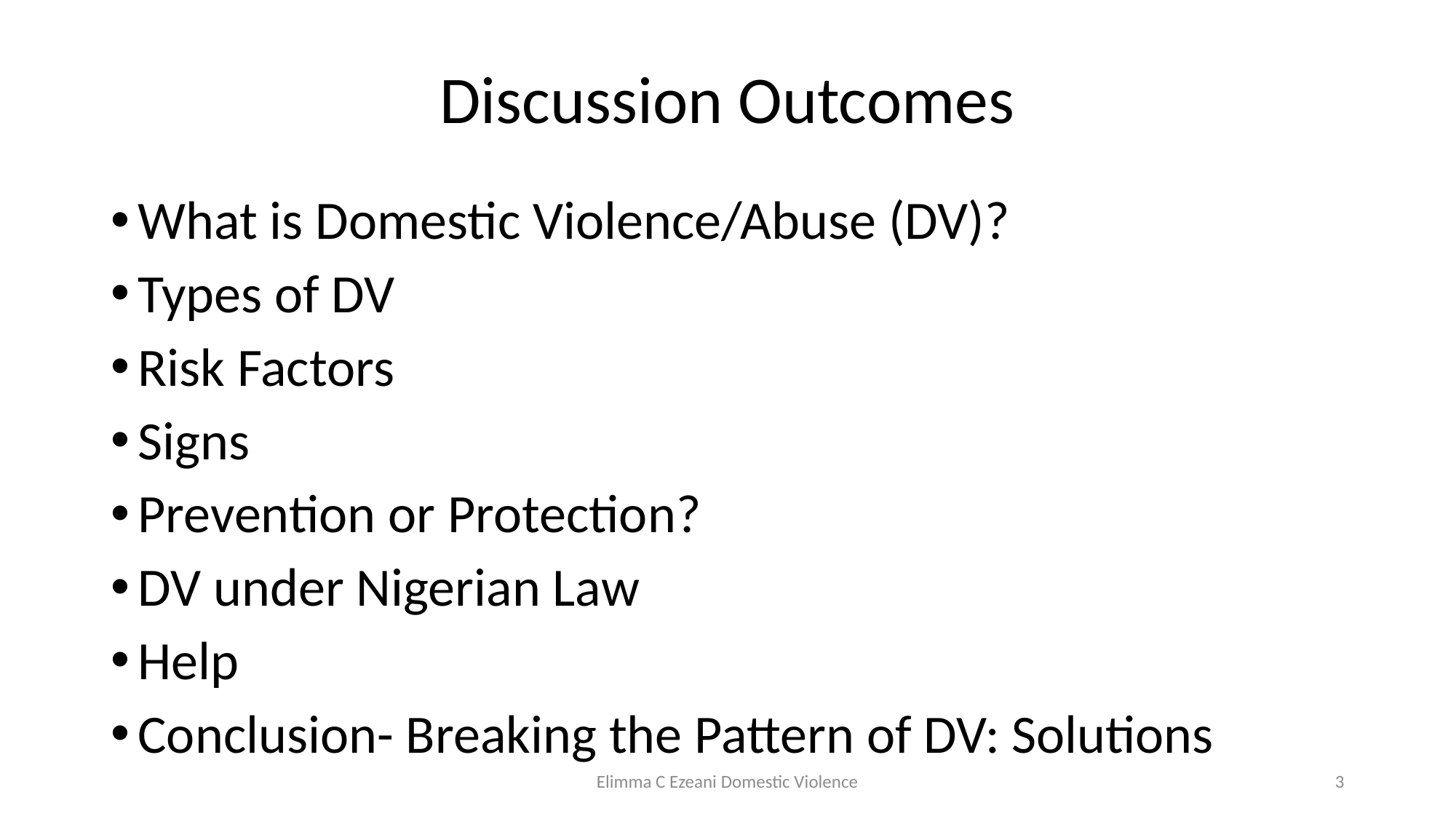

# Discussion Outcomes
What is Domestic Violence/Abuse (DV)?
Types of DV
Risk Factors
Signs
Prevention or Protection?
DV under Nigerian Law
Help
Conclusion- Breaking the Pattern of DV: Solutions

Elimma C Ezeani Domestic Violence
3